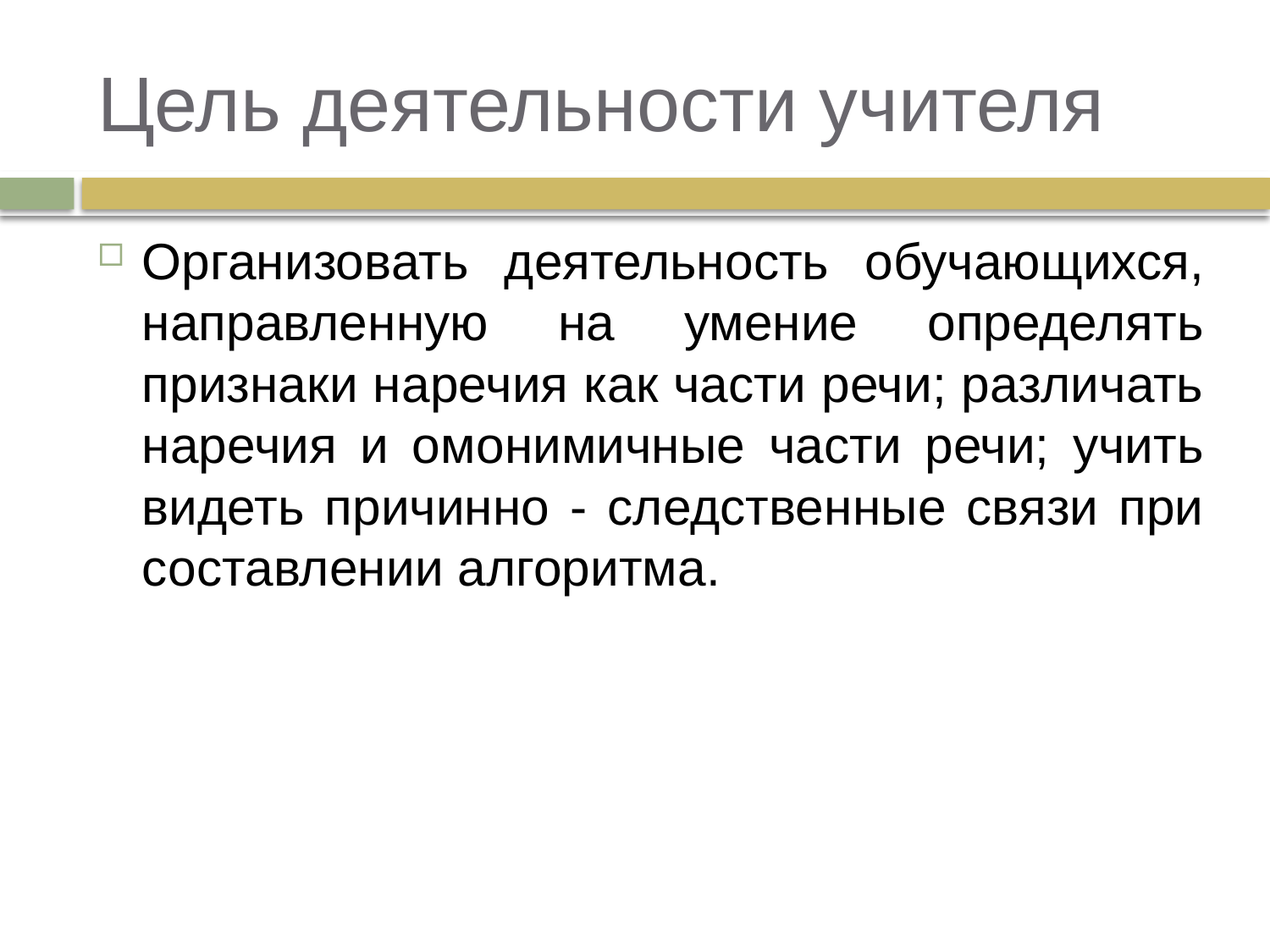

# Цель деятельности учителя
Организовать деятельность обучающихся, направленную на умение определять признаки наречия как части речи; различать наречия и омонимичные части речи; учить видеть причинно - следственные связи при составлении алгоритма.